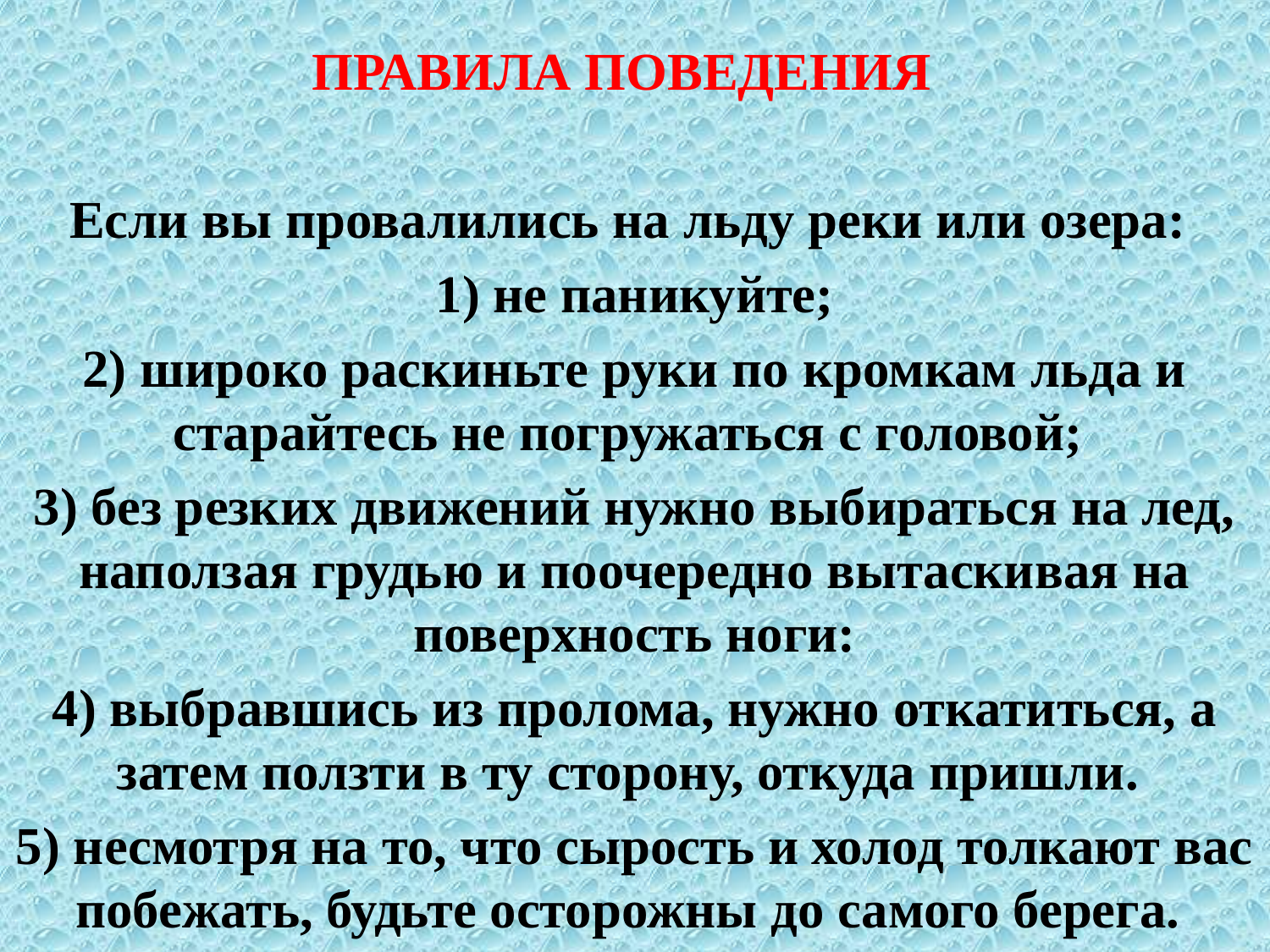

ПРАВИЛА ПОВЕДЕНИЯ

Если вы провалились на льду реки или озера:
1) не паникуйте;
2) широко раскиньте руки по кромкам льда и старайтесь не погружаться с головой;
3) без резких движений нужно выбираться на лед, наползая грудью и поочередно вытаскивая на поверхность ноги:
4) выбравшись из пролома, нужно откатиться, а затем ползти в ту сторону, откуда пришли.
5) несмотря на то, что сырость и холод толкают вас побежать, будьте осторожны до самого берега.